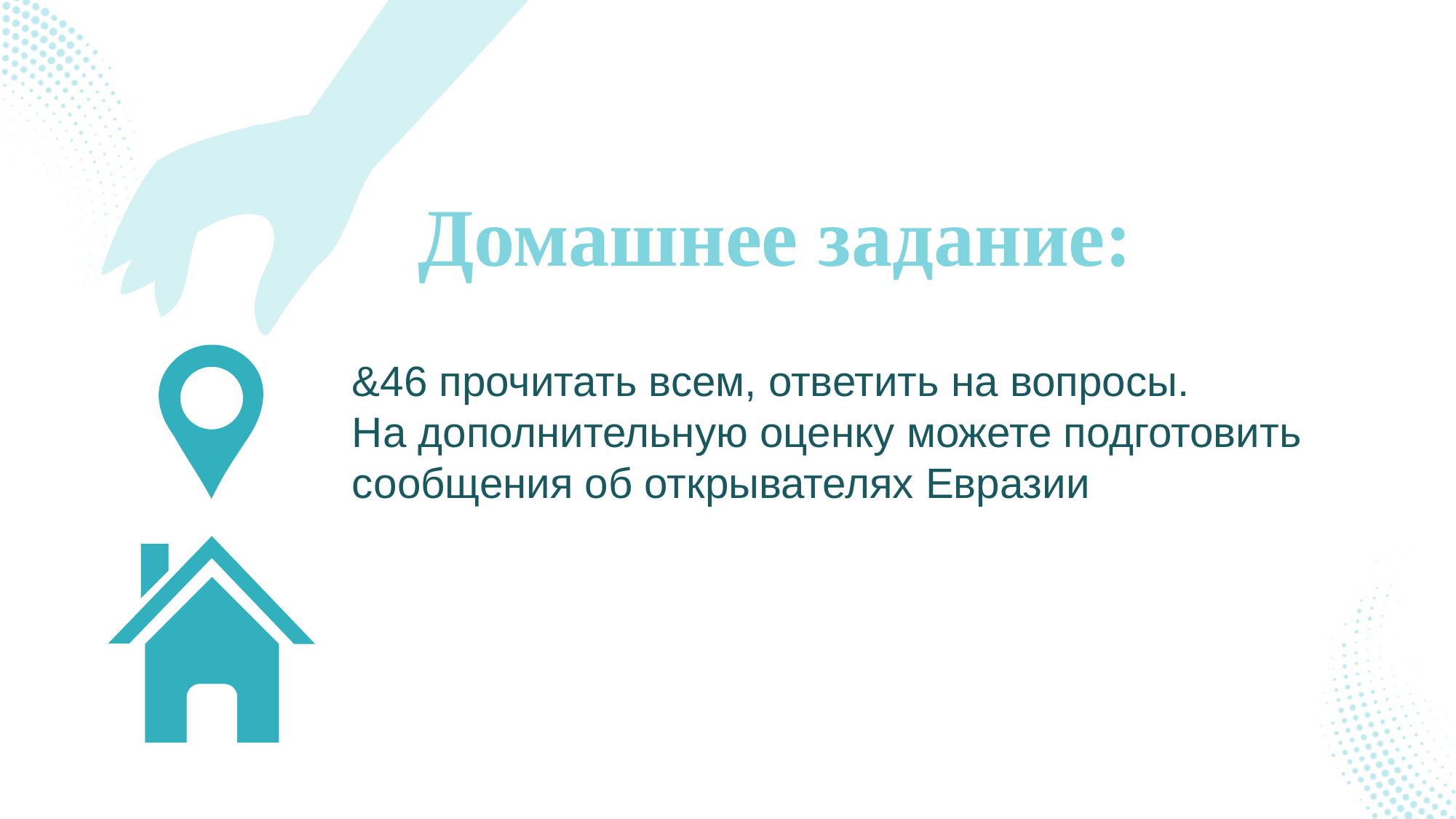

Домашнее задание:
&46 прочитать всем, ответить на вопросы.
На дополнительную оценку можете подготовить
сообщения об открывателях Евразии